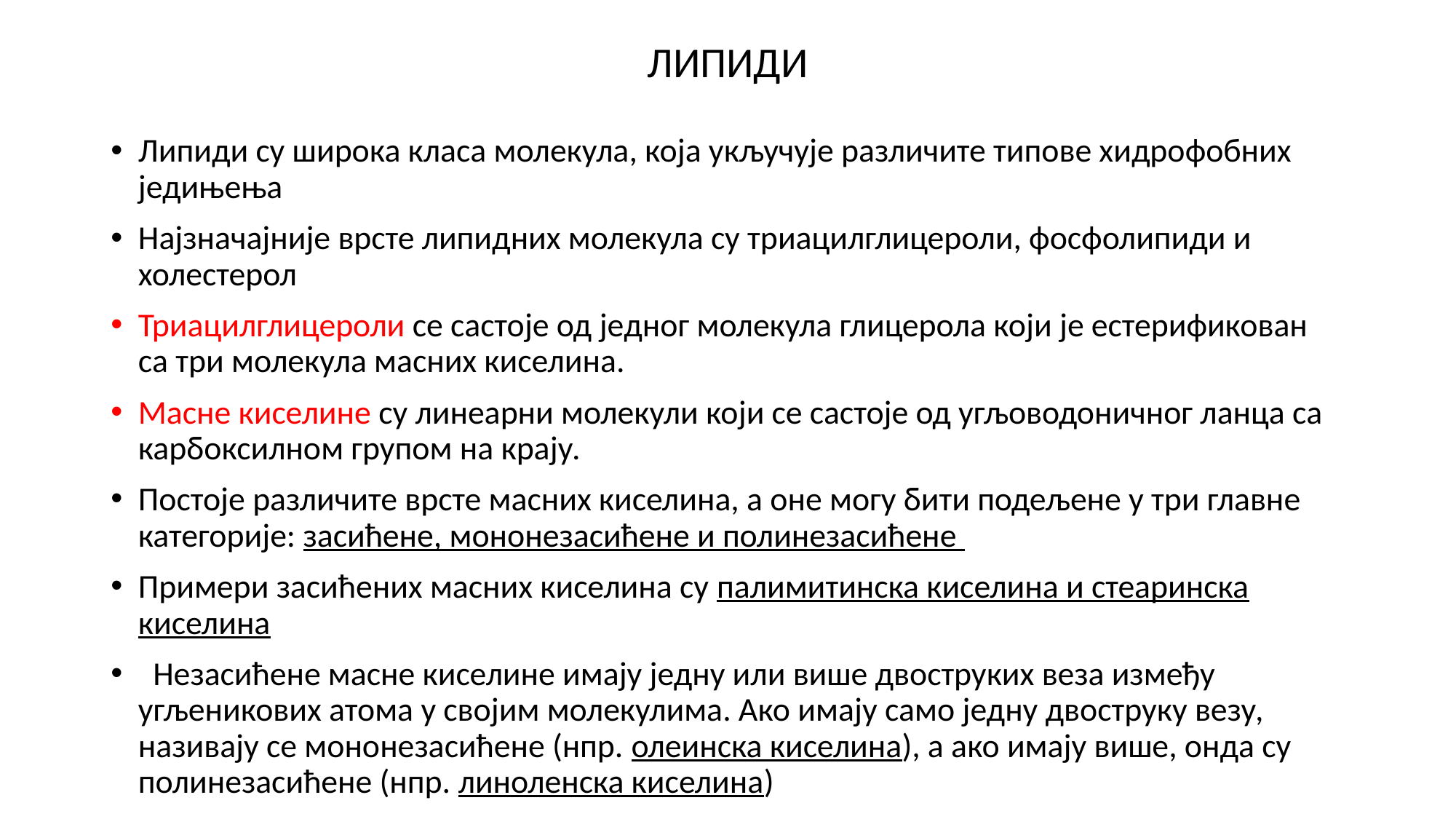

# ЛИПИДИ
Липиди су широка класа молекула, која укључује различите типове хидрофобних једињења
Најзначајније врсте липидних молекула су триацилглицероли, фосфолипиди и холестерол
Триацилглицероли се састоје од jeдног молекула глицерола који је естерификован са три молекула масних киселина.
Mасне киселине су линеарни молекули који се састоје од угљоводоничног ланца са карбоксилном групом на крају.
Постоје различите врсте масних киселина, а оне могу бити подељене у три главне категорије: засићене, мононезасићене и полинезасићене
Примери засићених масних киселина су палимитинска киселина и стеаринска киселина
  Незасићене масне киселине имају једну или више двоструких веза између угљеникових атома у својим молекулима. Ако имају само једну двоструку везу, називају се мононезасићене (нпр. олеинска киселина), а ако имају више, онда су полинезасићене (нпр. линоленска киселина)